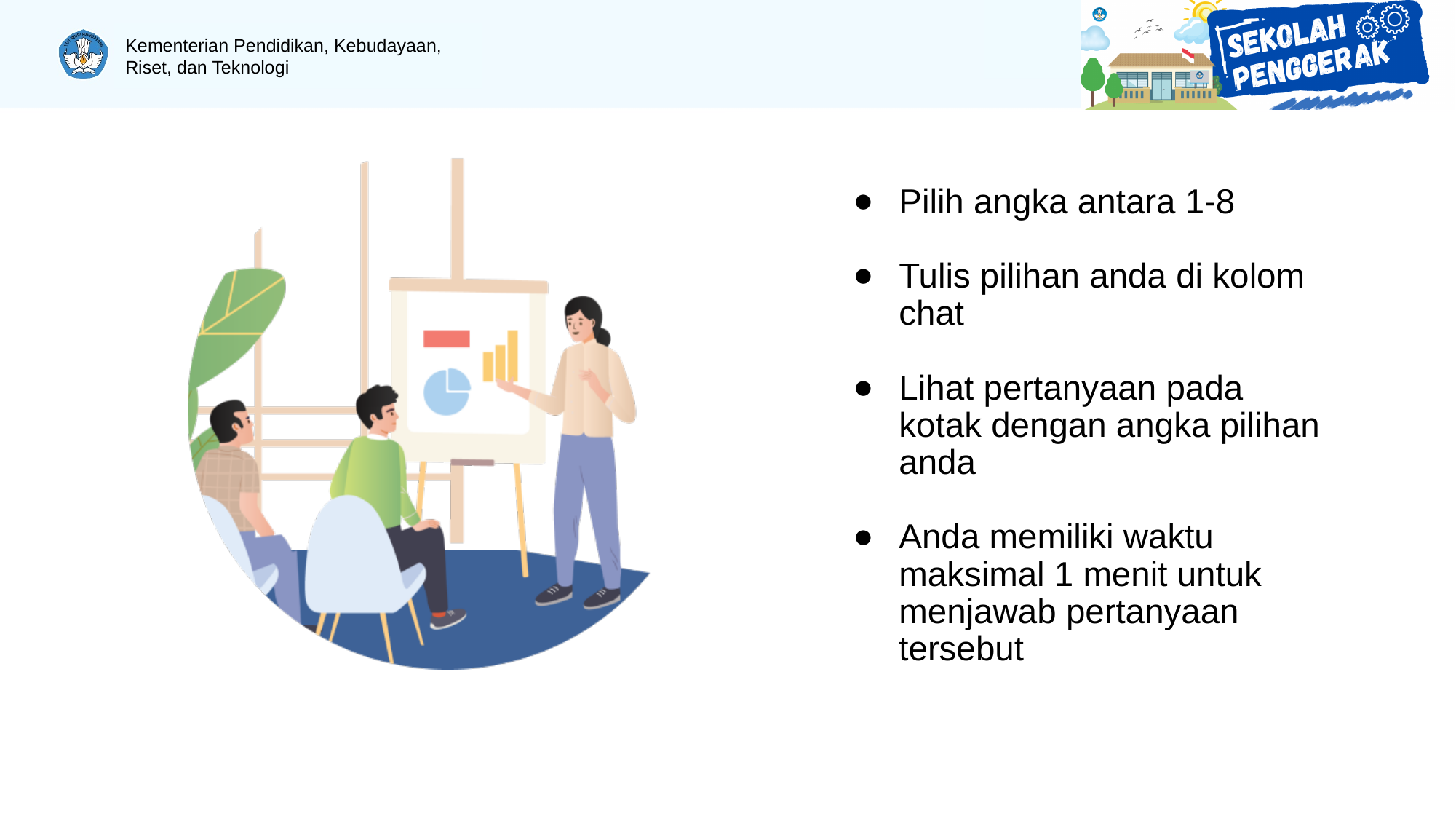

# Pilih angka antara 1-8

Tulis pilihan anda di kolom chat

Lihat pertanyaan pada kotak dengan angka pilihan anda

Anda memiliki waktu maksimal 1 menit untuk menjawab pertanyaan tersebut